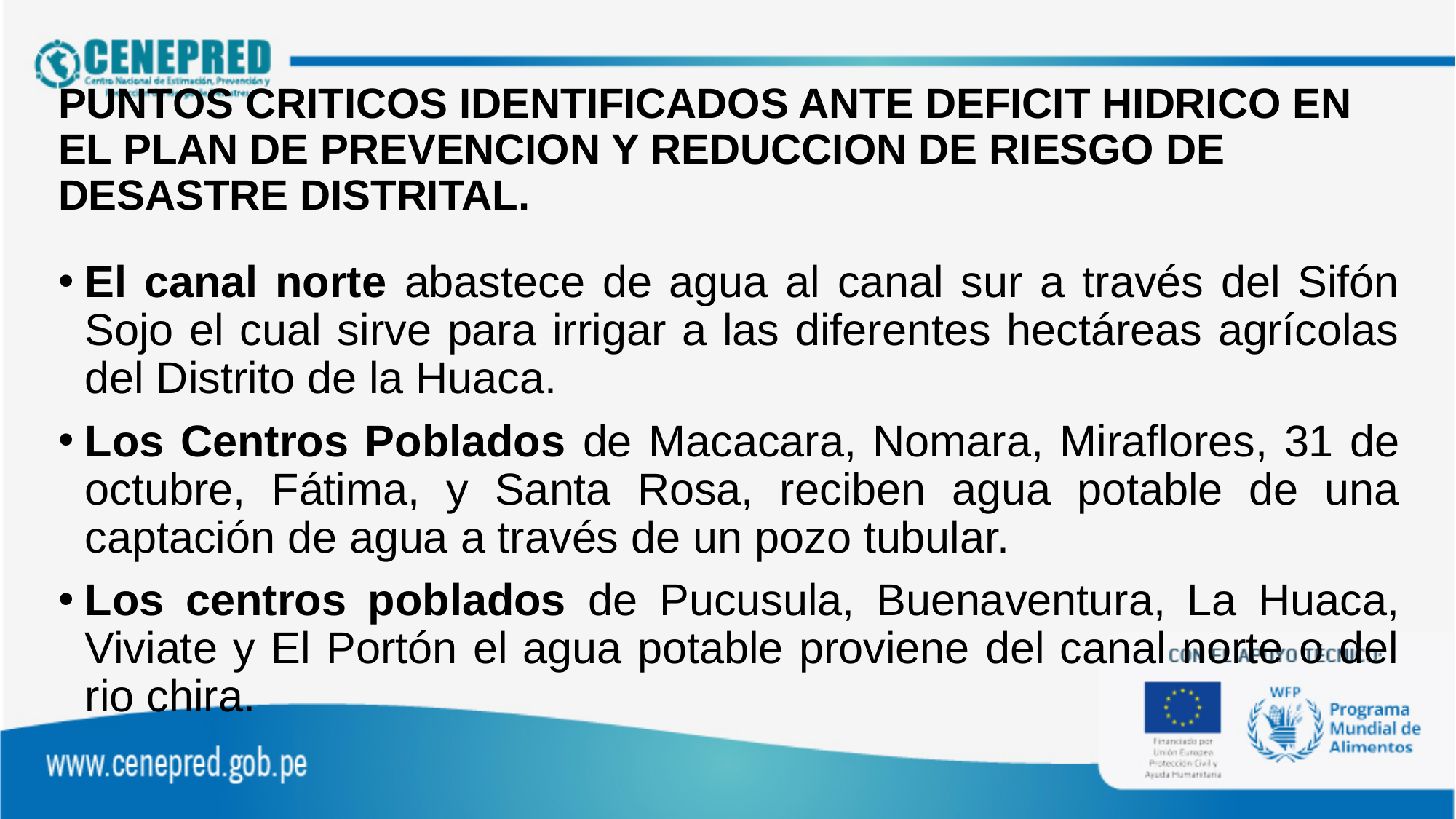

# PUNTOS CRITICOS IDENTIFICADOS ANTE DEFICIT HIDRICO EN EL PLAN DE PREVENCION Y REDUCCION DE RIESGO DE DESASTRE DISTRITAL.
El canal norte abastece de agua al canal sur a través del Sifón Sojo el cual sirve para irrigar a las diferentes hectáreas agrícolas del Distrito de la Huaca.
Los Centros Poblados de Macacara, Nomara, Miraflores, 31 de octubre, Fátima, y Santa Rosa, reciben agua potable de una captación de agua a través de un pozo tubular.
Los centros poblados de Pucusula, Buenaventura, La Huaca, Viviate y El Portón el agua potable proviene del canal norte o del rio chira.